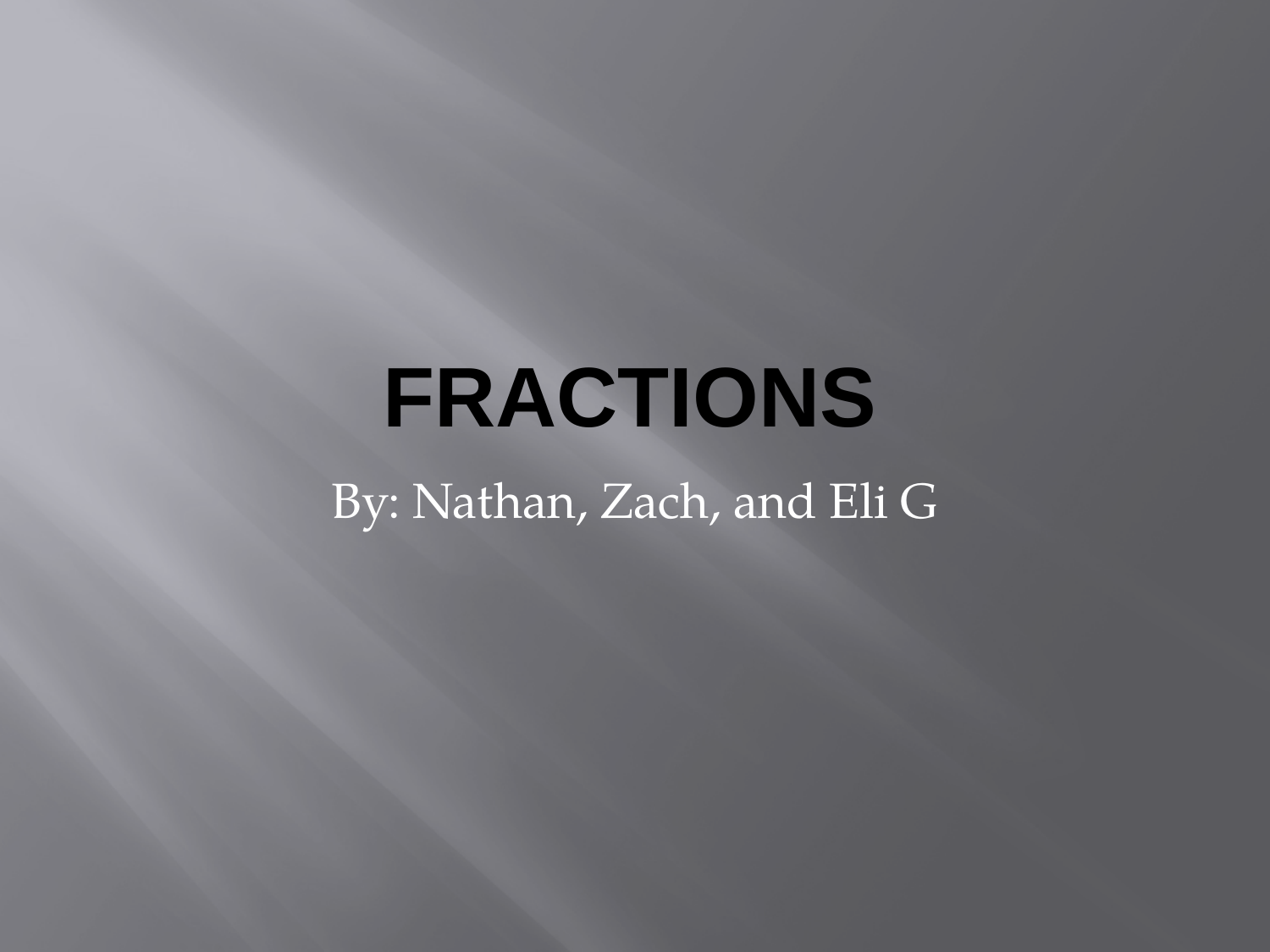

# Fractions
By: Nathan, Zach, and Eli G